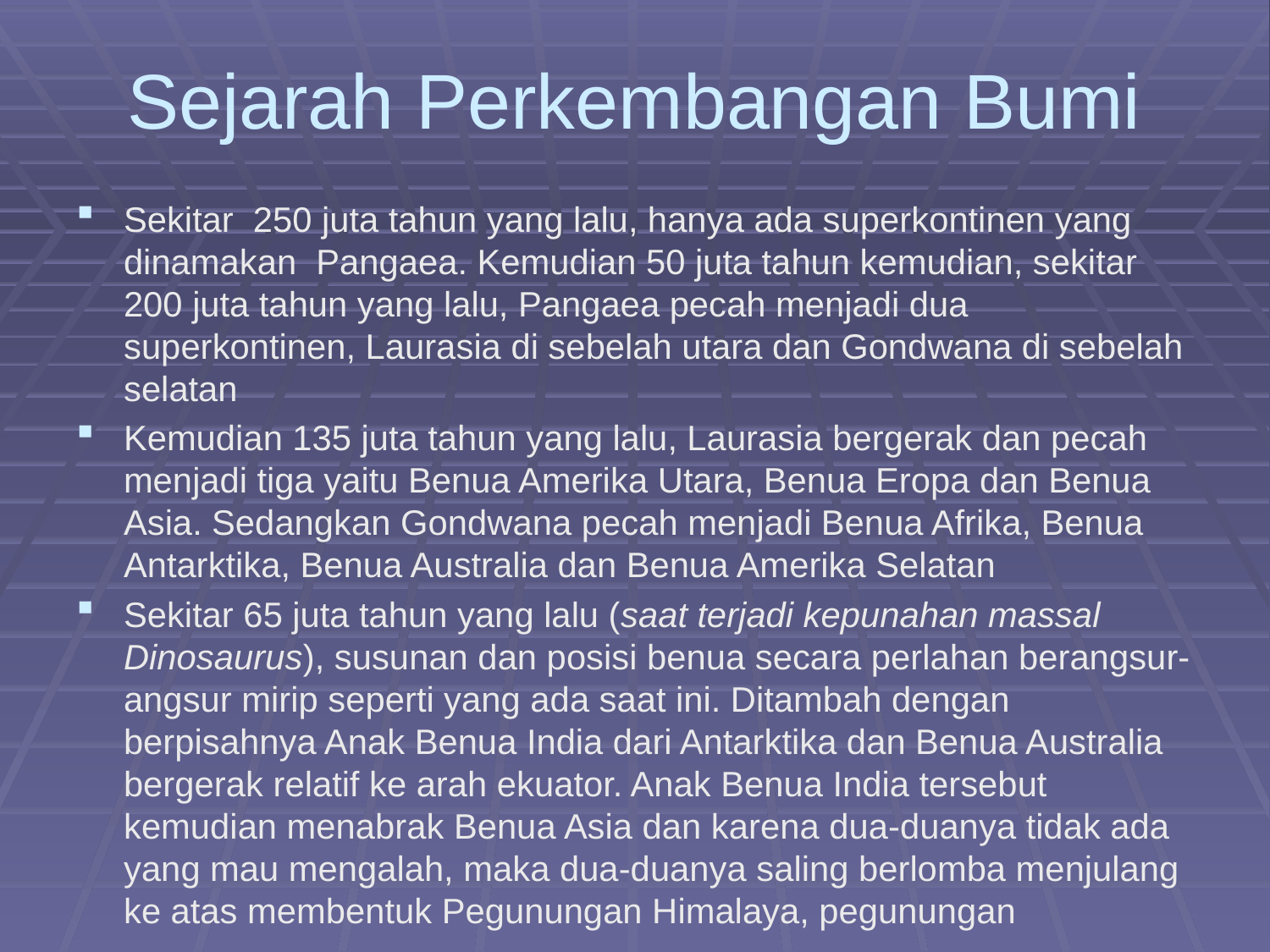

# Sejarah Perkembangan Bumi
Sekitar  250 juta tahun yang lalu, hanya ada superkontinen yang dinamakan  Pangaea. Kemudian 50 juta tahun kemudian, sekitar 200 juta tahun yang lalu, Pangaea pecah menjadi dua superkontinen, Laurasia di sebelah utara dan Gondwana di sebelah selatan
Kemudian 135 juta tahun yang lalu, Laurasia bergerak dan pecah menjadi tiga yaitu Benua Amerika Utara, Benua Eropa dan Benua Asia. Sedangkan Gondwana pecah menjadi Benua Afrika, Benua Antarktika, Benua Australia dan Benua Amerika Selatan
Sekitar 65 juta tahun yang lalu (saat terjadi kepunahan massal Dinosaurus), susunan dan posisi benua secara perlahan berangsur-angsur mirip seperti yang ada saat ini. Ditambah dengan berpisahnya Anak Benua India dari Antarktika dan Benua Australia bergerak relatif ke arah ekuator. Anak Benua India tersebut kemudian menabrak Benua Asia dan karena dua-duanya tidak ada yang mau mengalah, maka dua-duanya saling berlomba menjulang ke atas membentuk Pegunungan Himalaya, pegunungan